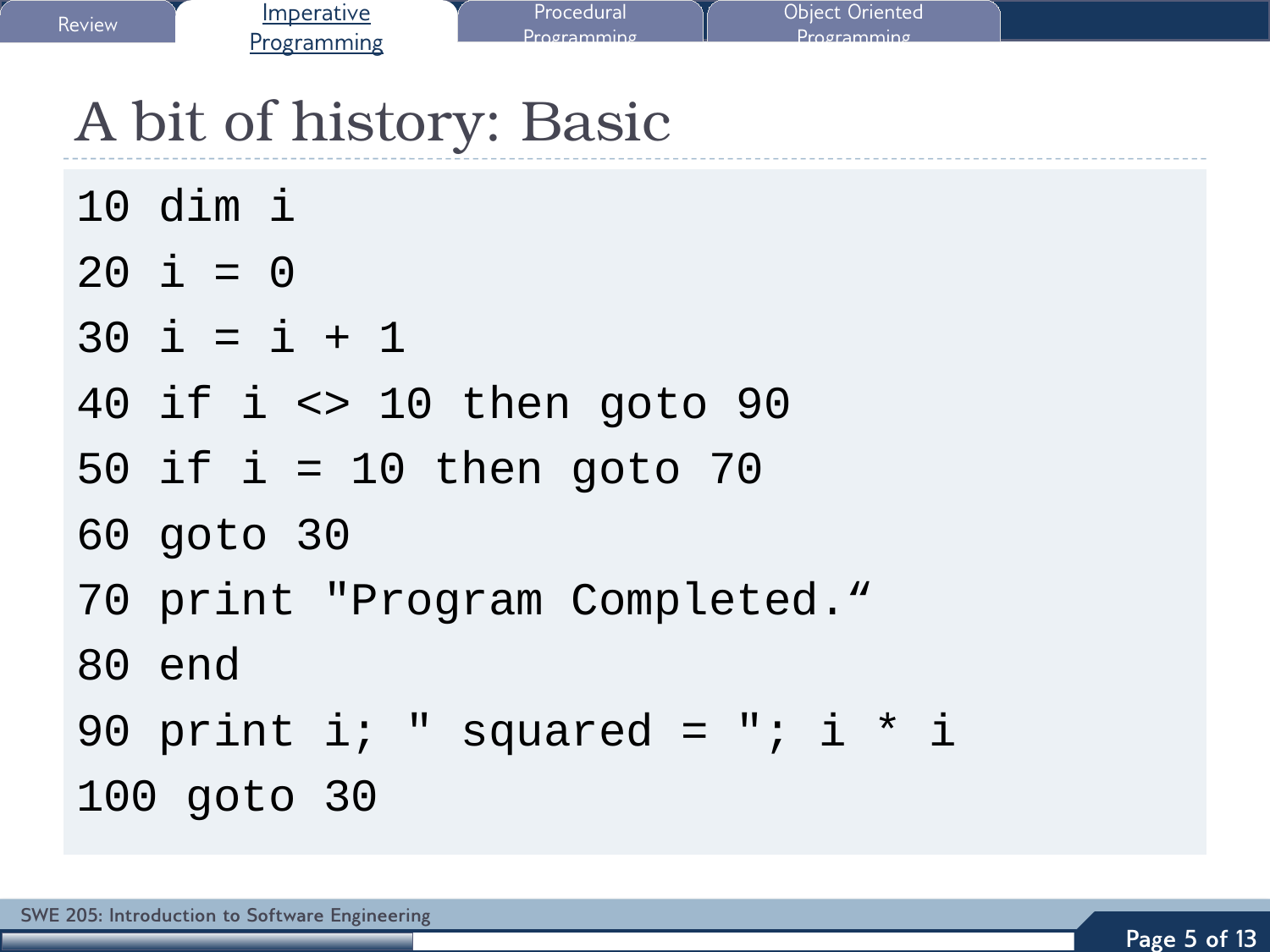

Review
Imperative Programming
Procedural Programming
Object Oriented Programming
# A bit of history: Basic
10 dim i
20 i = 0
30 i = i + 1
40 if i <> 10 then goto 90
50 if i = 10 then goto 70
60 goto 30
70 print "Program Completed.“
80 end
90 print i; " squared = "; i * i
100 goto 30
Page 5 of 13